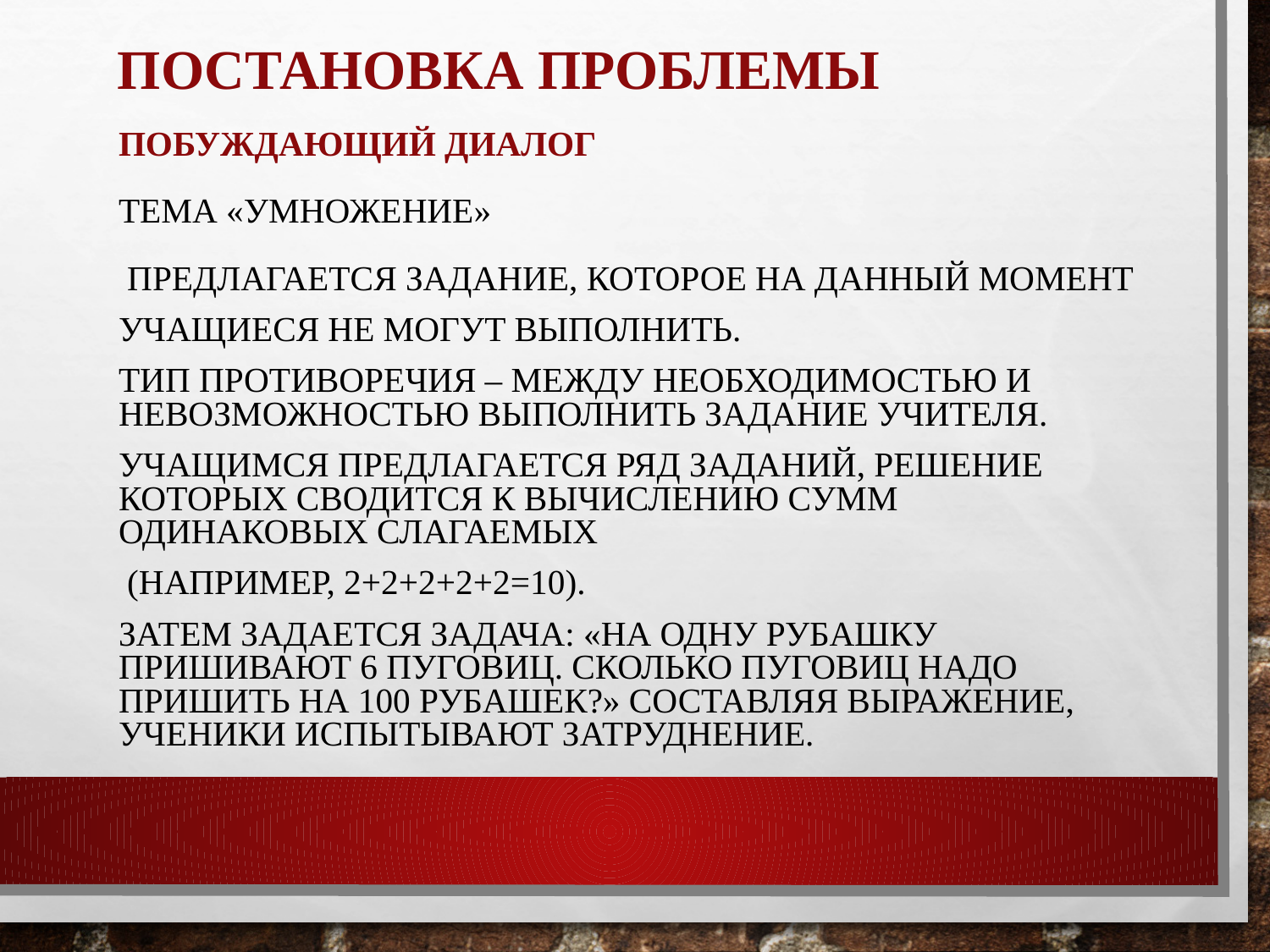

# Постановка проблемы
Побуждающий диалог
Тема «Умножение»
 Предлагается задание, которое на данный момент учащиеся не могут выполнить.
Тип противоречия – между необходимостью и невозможностью выполнить задание учителя.
Учащимся предлагается ряд заданий, решение которых сводится к вычислению сумм одинаковых слагаемых
 (например, 2+2+2+2+2=10).
Затем задается задача: «На одну рубашку пришивают 6 пуговиц. Сколько пуговиц надо пришить на 100 рубашек?» Составляя выражение, ученики испытывают затруднение.